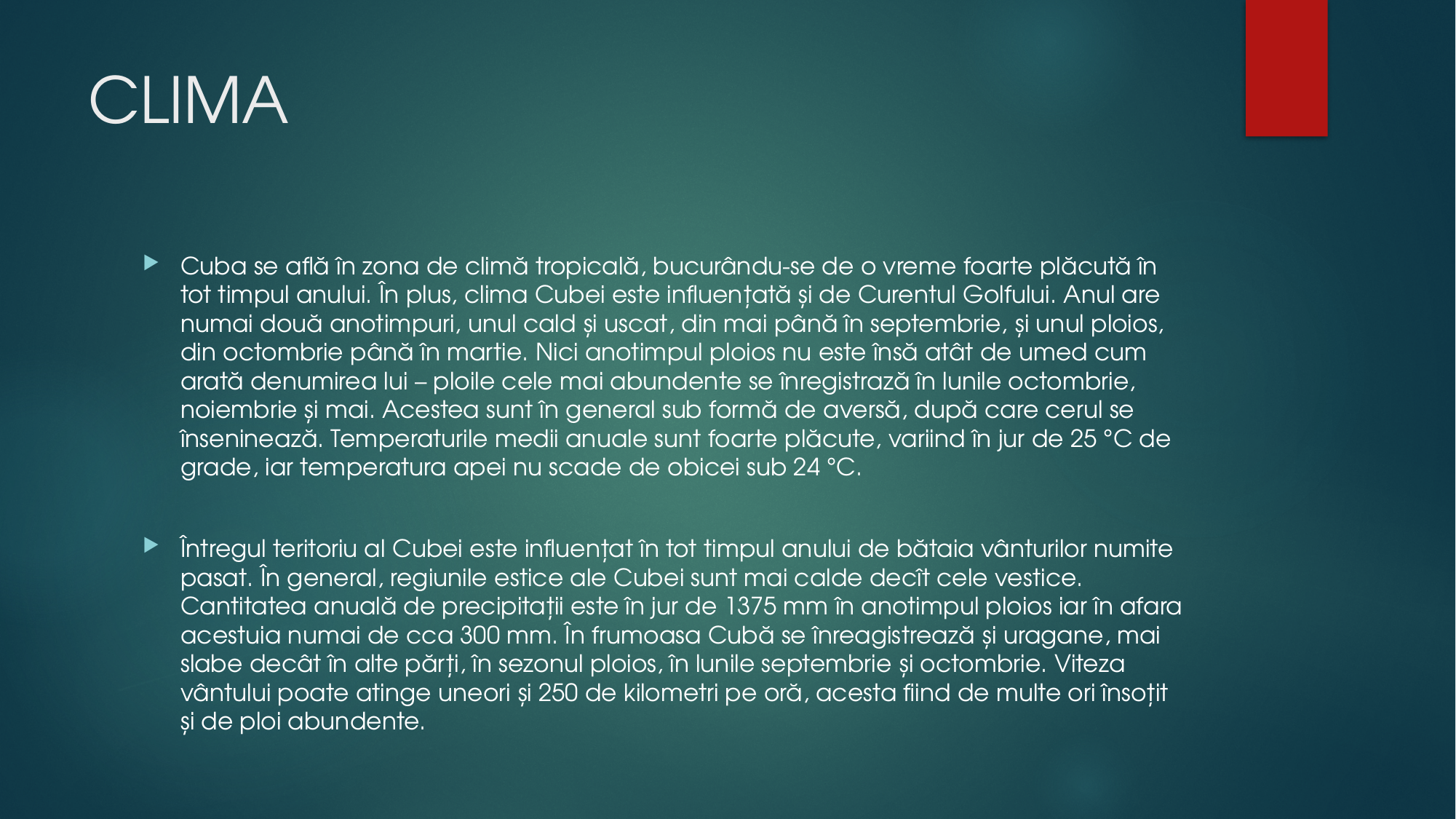

# CLIMA
Cuba se află în zona de climă tropicală, bucurându-se de o vreme foarte plăcută în tot timpul anului. În plus, clima Cubei este influenţată şi de Curentul Golfului. Anul are numai două anotimpuri, unul cald şi uscat, din mai până în septembrie, şi unul ploios, din octombrie până în martie. Nici anotimpul ploios nu este însă atât de umed cum arată denumirea lui – ploile cele mai abundente se înregistrază în lunile octombrie, noiembrie şi mai. Acestea sunt în general sub formă de aversă, după care cerul se înseninează. Temperaturile medii anuale sunt foarte plăcute, variind în jur de 25 °C de grade, iar temperatura apei nu scade de obicei sub 24 °C.

Întregul teritoriu al Cubei este influenţat în tot timpul anului de bătaia vânturilor numite pasat. În general, regiunile estice ale Cubei sunt mai calde decît cele vestice. Cantitatea anuală de precipitaţii este în jur de 1375 mm în anotimpul ploios iar în afara acestuia numai de cca 300 mm. În frumoasa Cubă se înreagistrează şi uragane, mai slabe decât în alte părţi, în sezonul ploios, în lunile septembrie şi octombrie. Viteza vântului poate atinge uneori şi 250 de kilometri pe oră, acesta fiind de multe ori însoţit şi de ploi abundente.